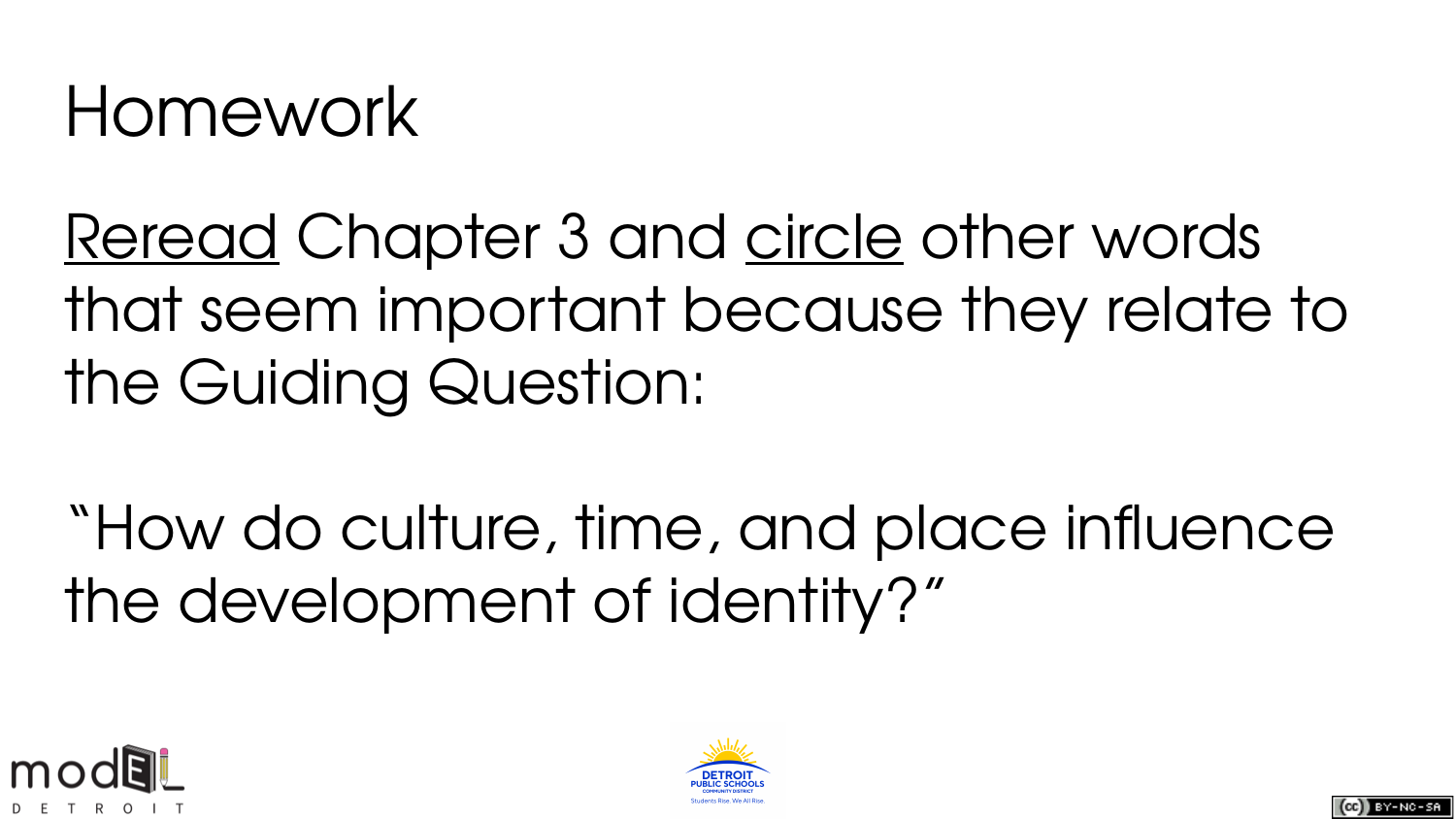

# Homework
Reread Chapter 3 and circle other words that seem important because they relate to the Guiding Question:

“How do culture, time, and place influence the development of identity?”